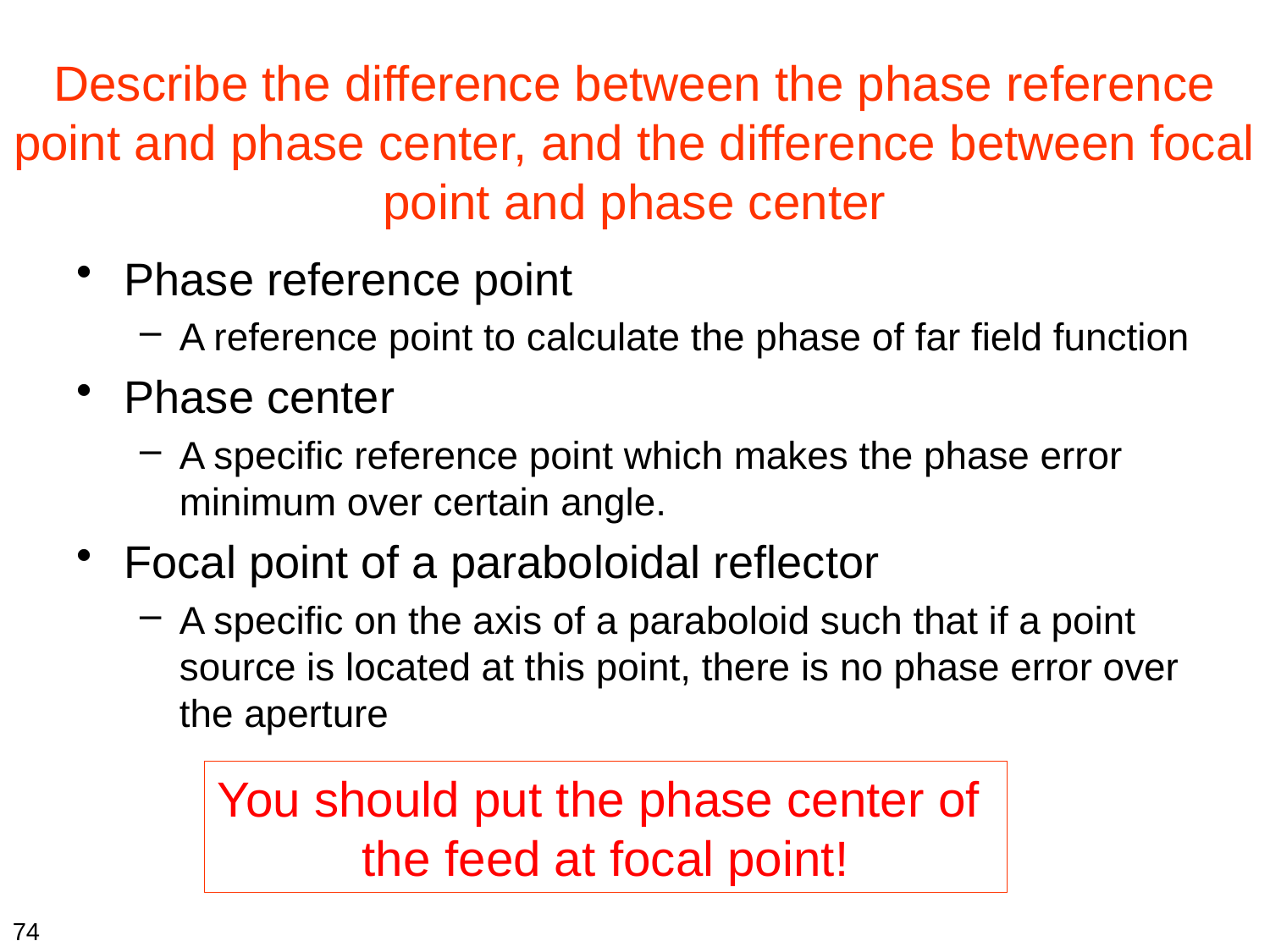

# Describe the difference between the phase reference point and phase center, and the difference between focal point and phase center
Phase reference point
A reference point to calculate the phase of far field function
Phase center
A specific reference point which makes the phase error minimum over certain angle.
Focal point of a paraboloidal reflector
A specific on the axis of a paraboloid such that if a point source is located at this point, there is no phase error over the aperture
You should put the phase center of
the feed at focal point!